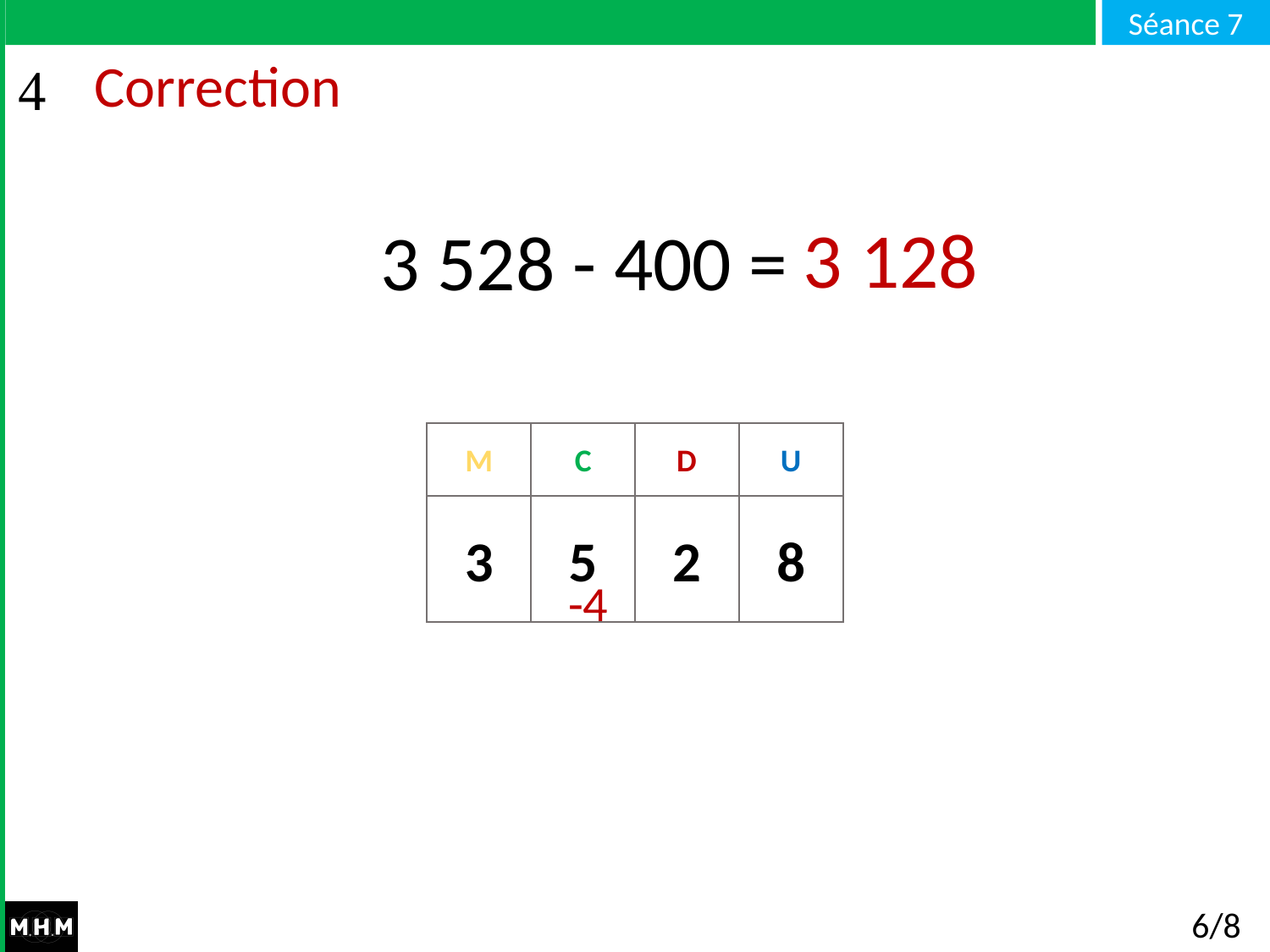

# Correction
3 128
3 528 - 400 =
M
C
D
U
3
5
2
8
-4
6/8